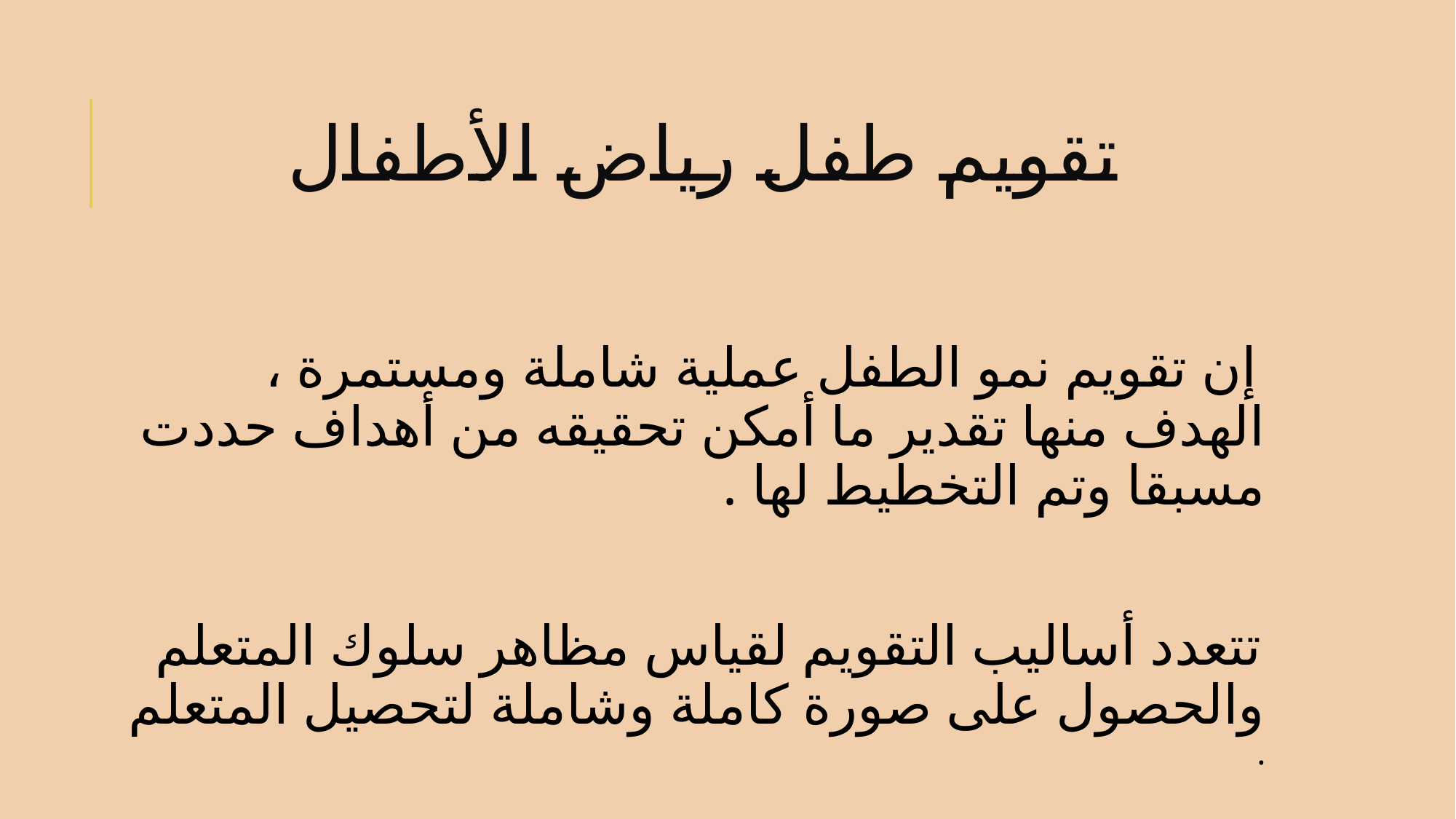

# تقويم طفل رياض الأطفال

 إن تقويم نمو الطفل عملية شاملة ومستمرة ، الهدف منها تقدير ما أمكن تحقيقه من أهداف حددت مسبقا وتم التخطيط لها .

تتعدد أساليب التقويم لقياس مظاهر سلوك المتعلم والحصول على صورة كاملة وشاملة لتحصيل المتعلم .